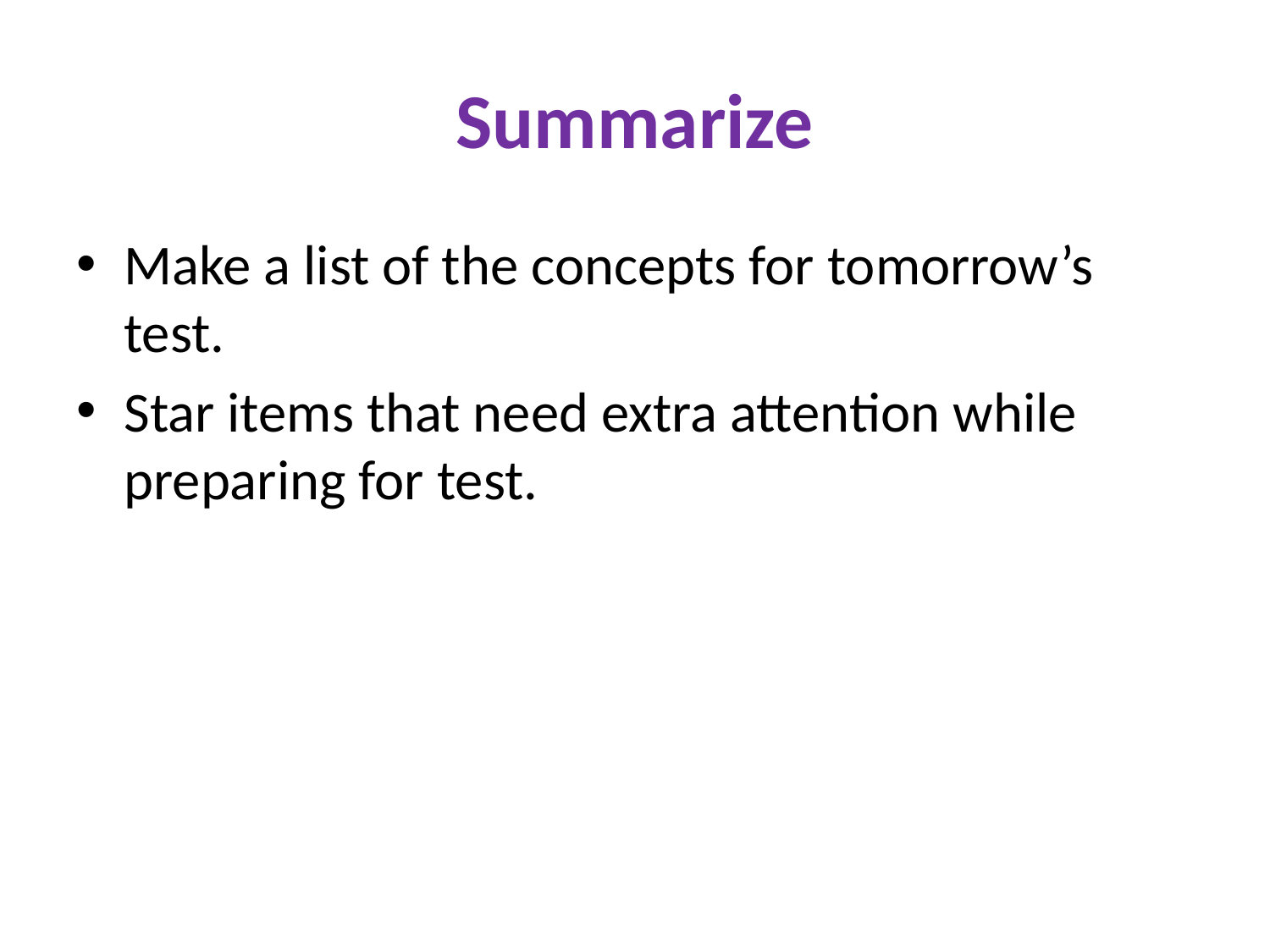

# Summarize
Make a list of the concepts for tomorrow’s test.
Star items that need extra attention while preparing for test.